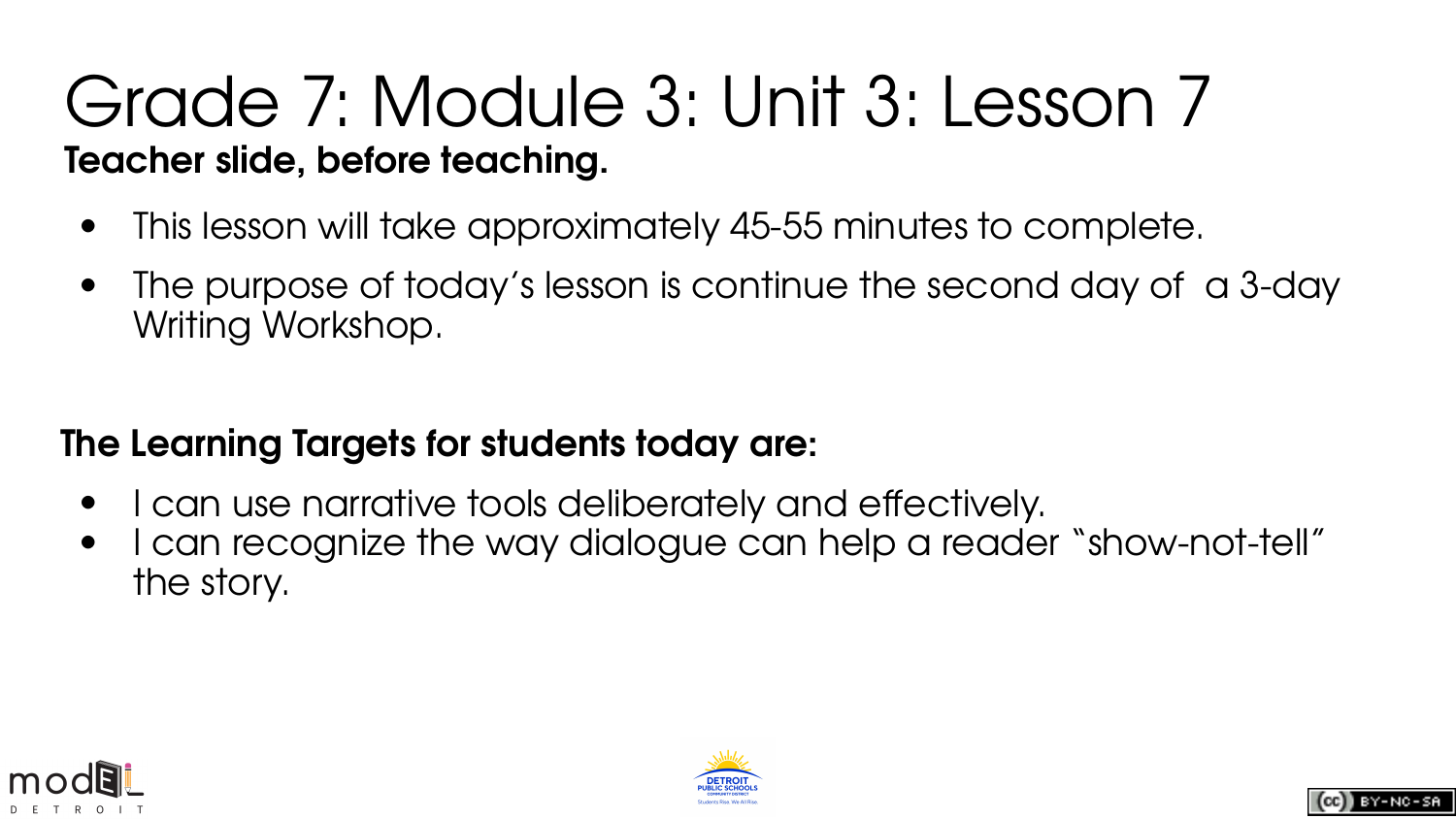

Grade 7: Module 3: Unit 3: Lesson 7
Teacher slide, before teaching.
This lesson will take approximately 45-55 minutes to complete.
The purpose of today’s lesson is continue the second day of  a 3-day Writing Workshop.

The Learning Targets for students today are:
I can use narrative tools deliberately and effectively.
I can recognize the way dialogue can help a reader “show-not-tell” the story.